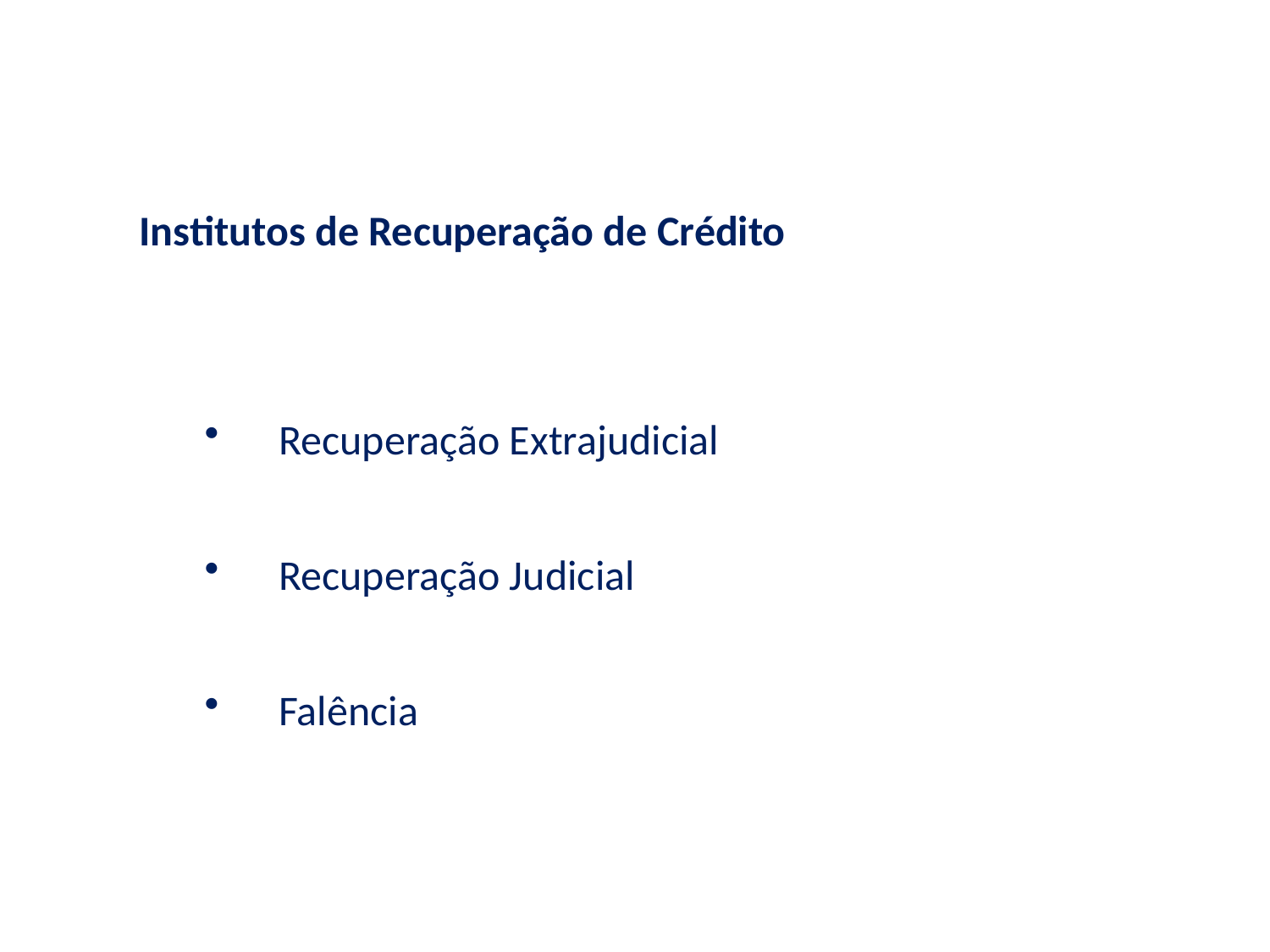

Institutos de Recuperação de Crédito

Recuperação Extrajudicial
Recuperação Judicial
Falência